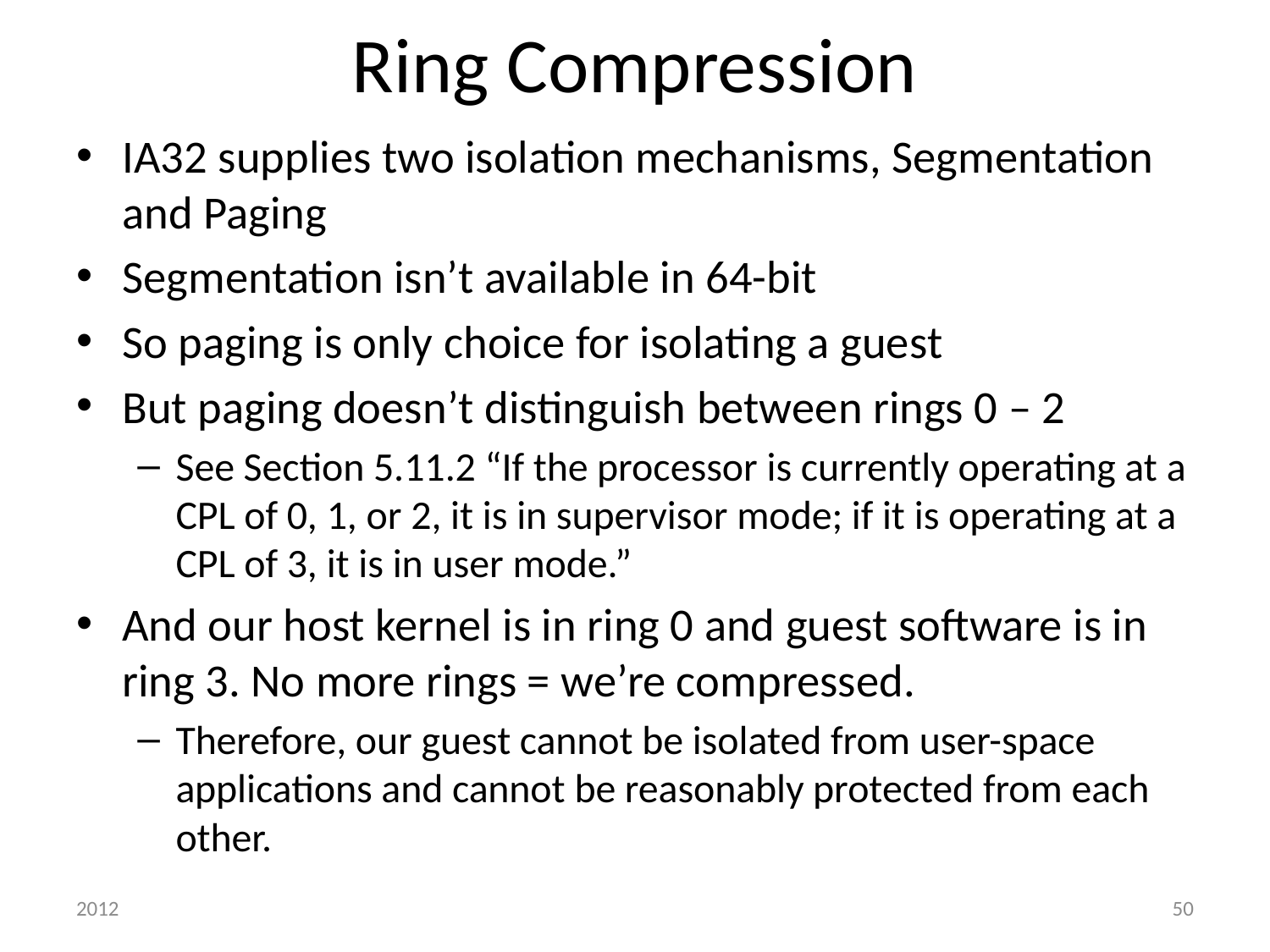

# Ring Compression
IA32 supplies two isolation mechanisms, Segmentation and Paging
Segmentation isn’t available in 64-bit
So paging is only choice for isolating a guest
But paging doesn’t distinguish between rings 0 – 2
See Section 5.11.2 “If the processor is currently operating at a CPL of 0, 1, or 2, it is in supervisor mode; if it is operating at a CPL of 3, it is in user mode.”
And our host kernel is in ring 0 and guest software is in ring 3. No more rings = we’re compressed.
Therefore, our guest cannot be isolated from user-space applications and cannot be reasonably protected from each other.

2012

50